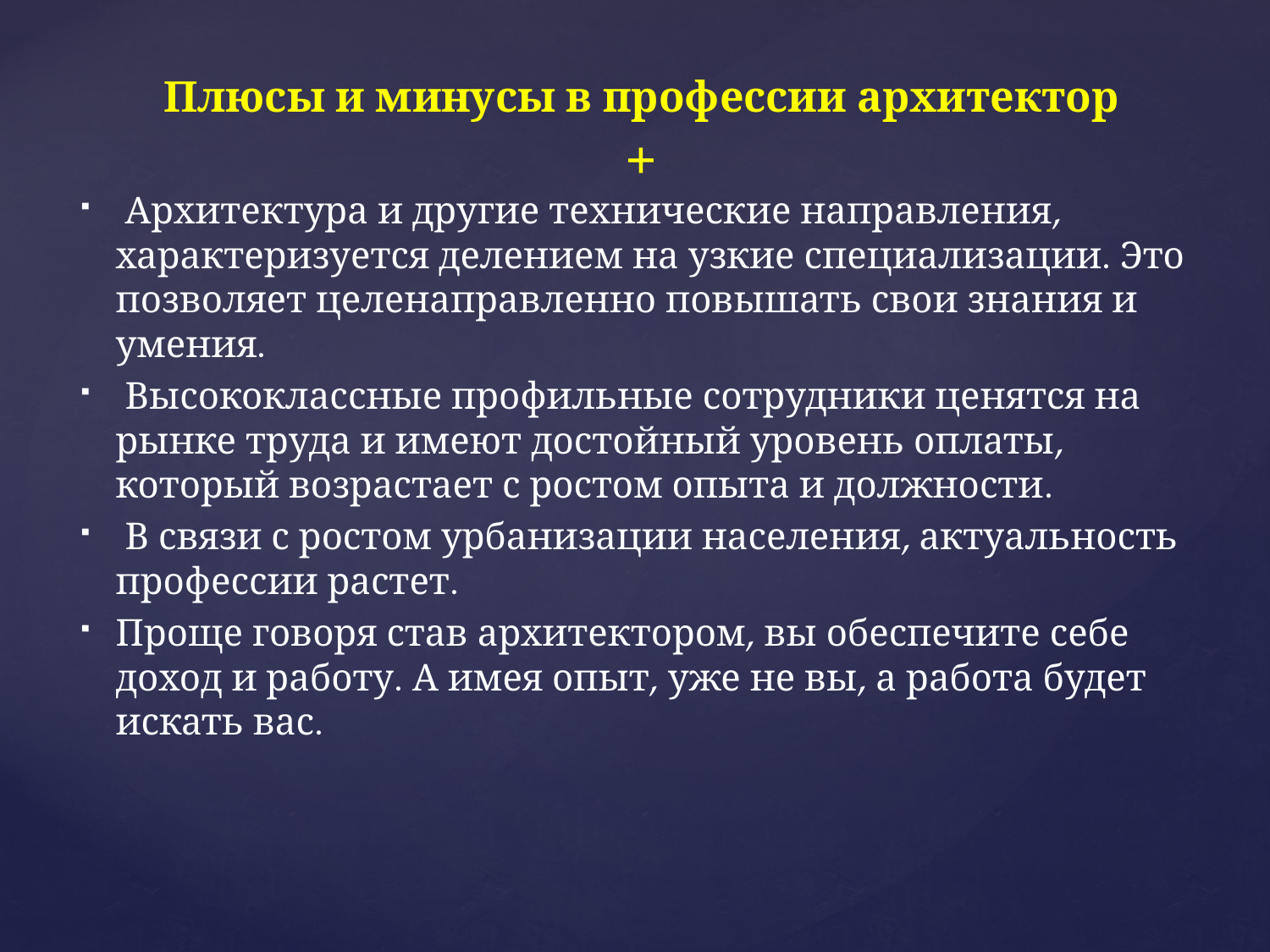

Плюсы и минусы в профессии архитектор
+
 Архитектура и другие технические направления, характеризуется делением на узкие специализации. Это позволяет целенаправленно повышать свои знания и умения.
 Высококлассные профильные сотрудники ценятся на рынке труда и имеют достойный уровень оплаты, который возрастает с ростом опыта и должности.
 В связи с ростом урбанизации населения, актуальность профессии растет.
Проще говоря став архитектором, вы обеспечите себе доход и работу. А имея опыт, уже не вы, а работа будет искать вас.